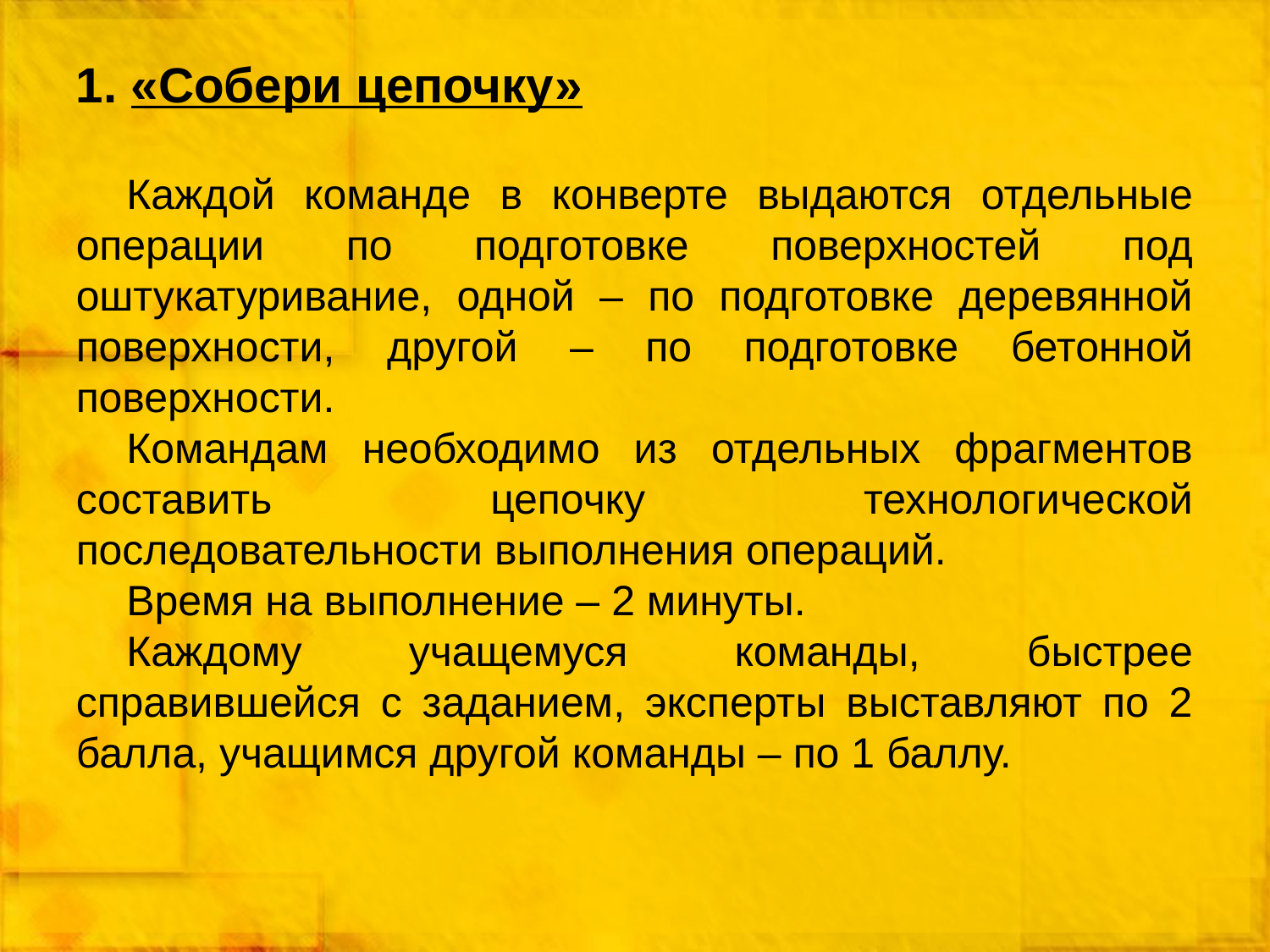

# 1. «Собери цепочку»
Каждой команде в конверте выдаются отдельные операции по подготовке поверхностей под оштукатуривание, одной – по подготовке деревянной поверхности, другой – по подготовке бетонной поверхности.
Командам необходимо из отдельных фрагментов составить цепочку технологической последовательности выполнения операций.
Время на выполнение – 2 минуты.
Каждому учащемуся команды, быстрее справившейся с заданием, эксперты выставляют по 2 балла, учащимся другой команды – по 1 баллу.